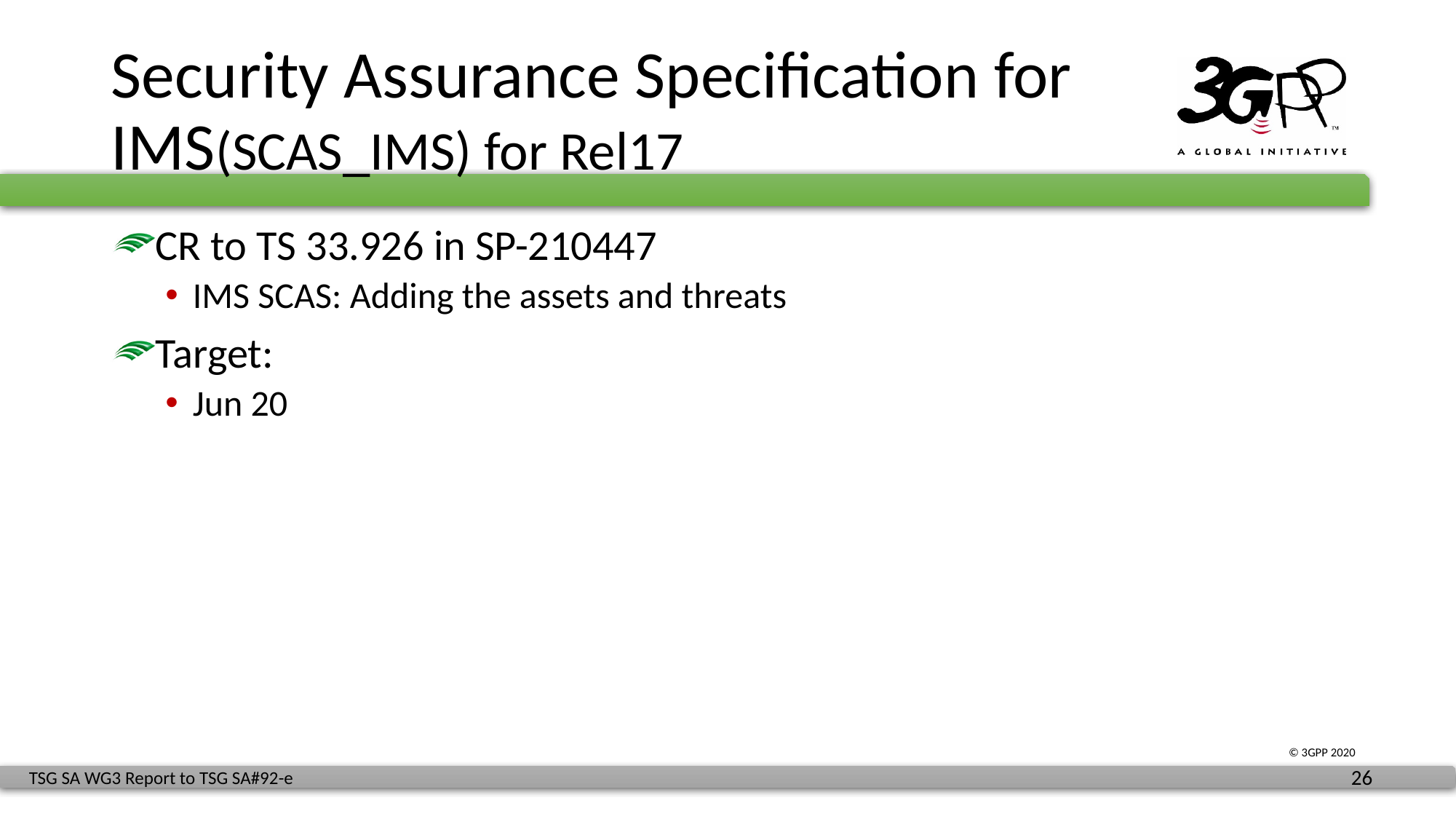

# Security Assurance Specification for IMS(SCAS_IMS) for Rel17
CR to TS 33.926 in SP-210447
IMS SCAS: Adding the assets and threats
Target:
Jun 20